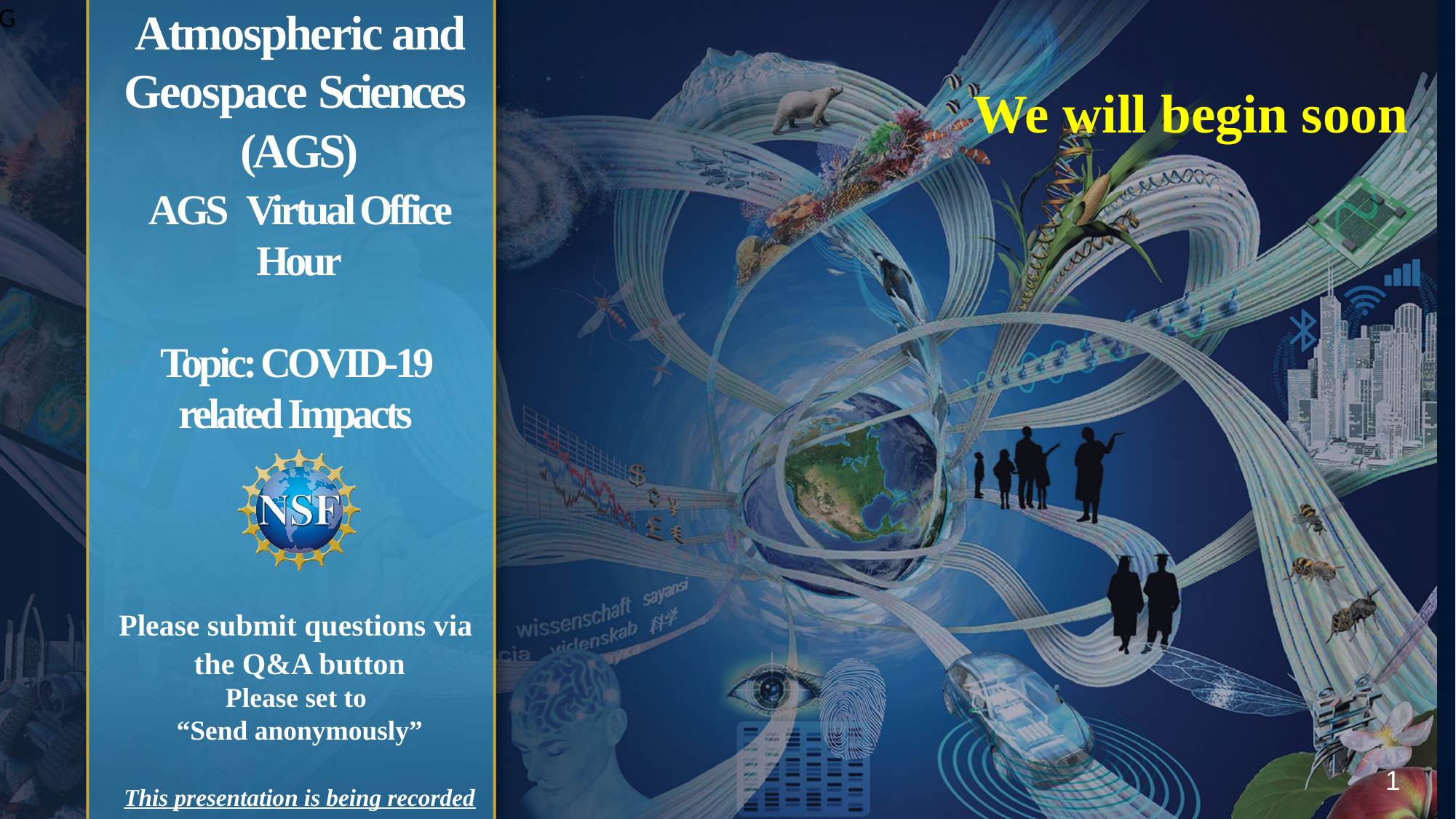

Atmospheric and Geospace Sciences
(AGS)

Please submit questions via
the Q&A button
Please set to
“Send anonymously”

This presentation is being recorded

DG
We will begin soon
AGS   Virtual Office Hour

Topic: COVID-19  related Impacts

1